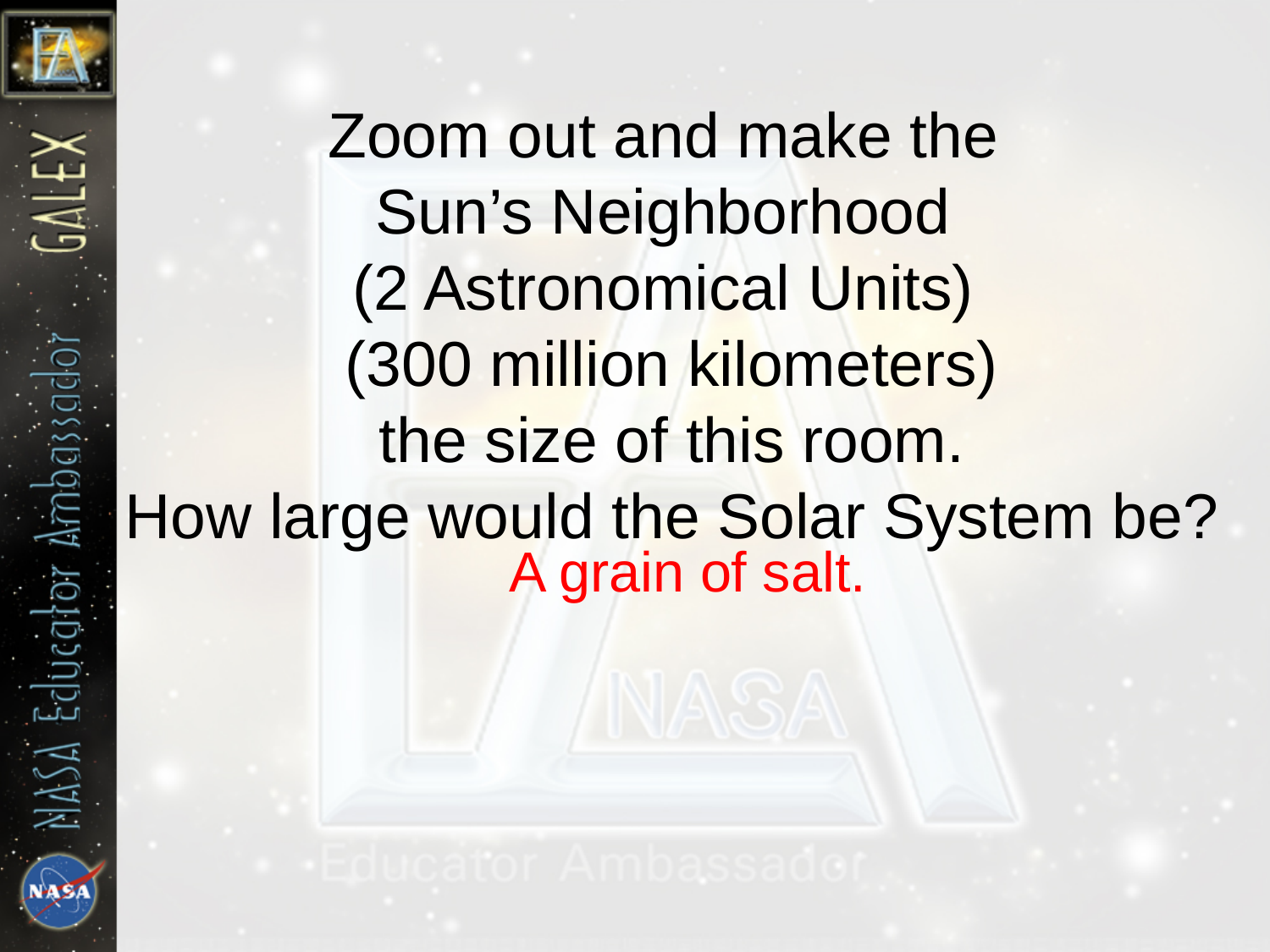

# Zoom out and make the Sun’s Neighborhood (2 Astronomical Units) (300 million kilometers) the size of this room. How large would the Solar System be?
A grain of salt.